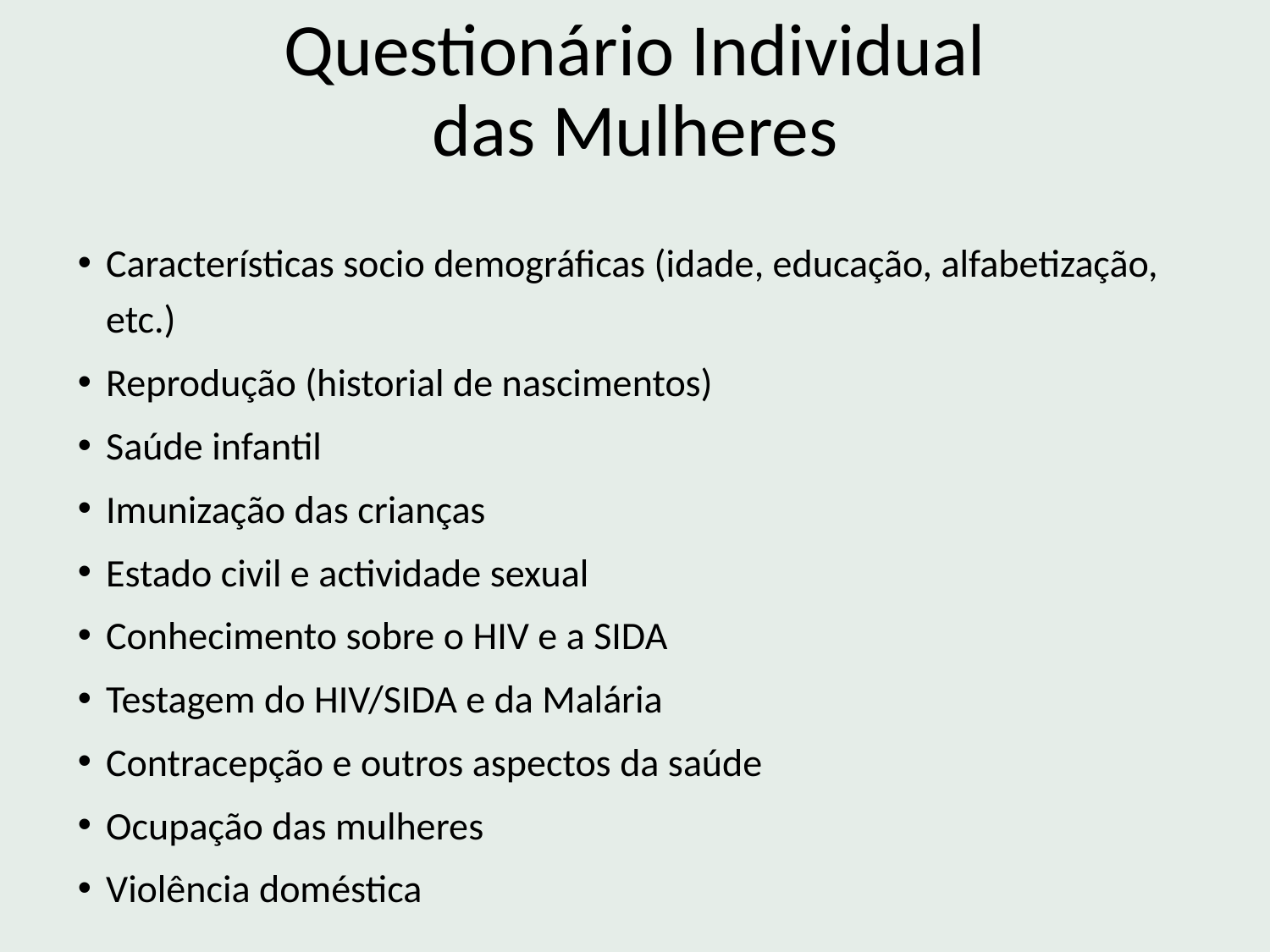

# Questionário Individual das Mulheres
Características socio demográficas (idade, educação, alfabetização, etc.)
Reprodução (historial de nascimentos)
Saúde infantil
Imunização das crianças
Estado civil e actividade sexual
Conhecimento sobre o HIV e a SIDA
Testagem do HIV/SIDA e da Malária
Contracepção e outros aspectos da saúde
Ocupação das mulheres
Violência doméstica